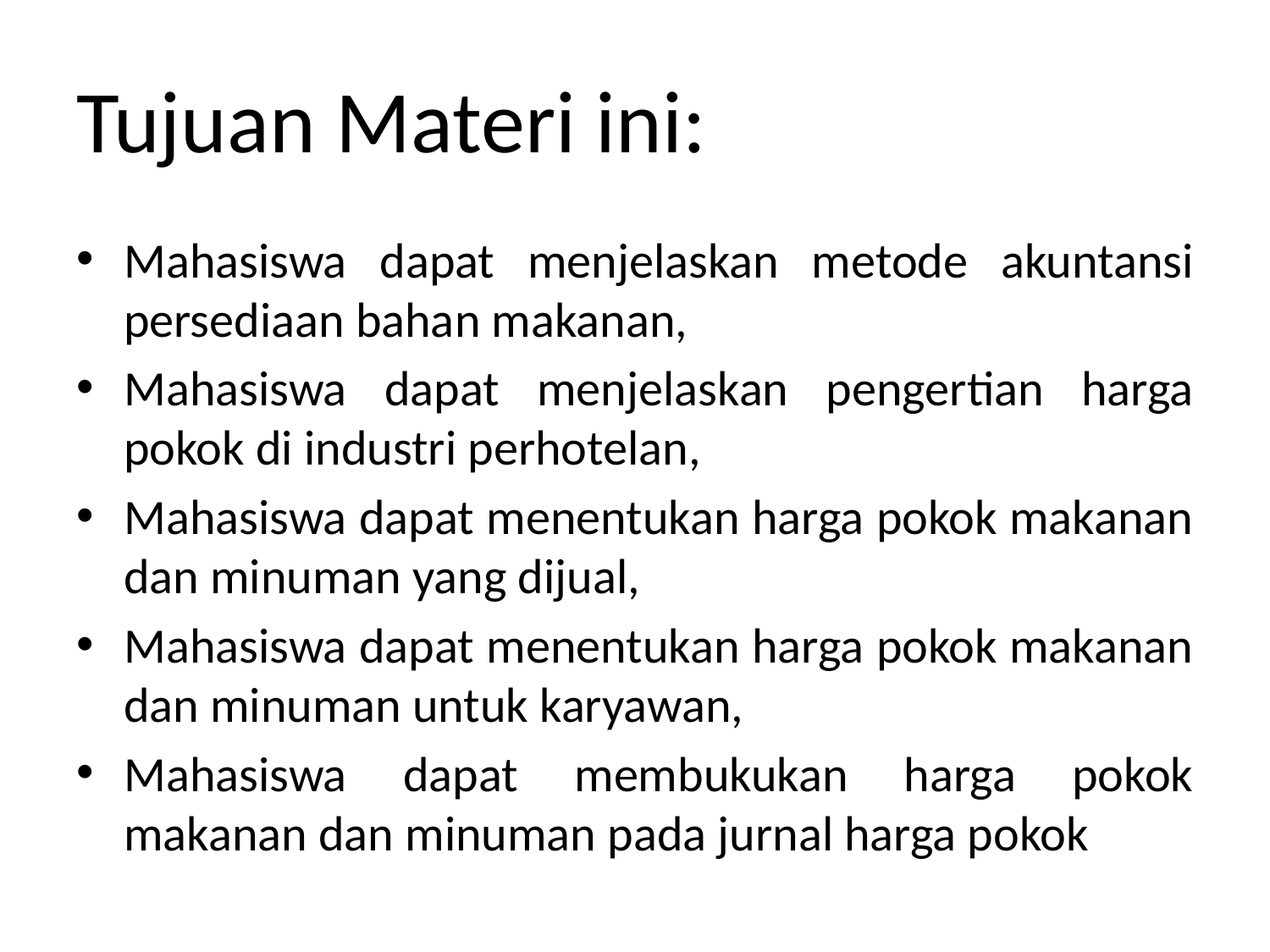

# Tujuan Materi ini:
Mahasiswa dapat menjelaskan metode akuntansi persediaan bahan makanan,
Mahasiswa dapat menjelaskan pengertian harga pokok di industri perhotelan,
Mahasiswa dapat menentukan harga pokok makanan dan minuman yang dijual,
Mahasiswa dapat menentukan harga pokok makanan dan minuman untuk karyawan,
Mahasiswa dapat membukukan harga pokok makanan dan minuman pada jurnal harga pokok